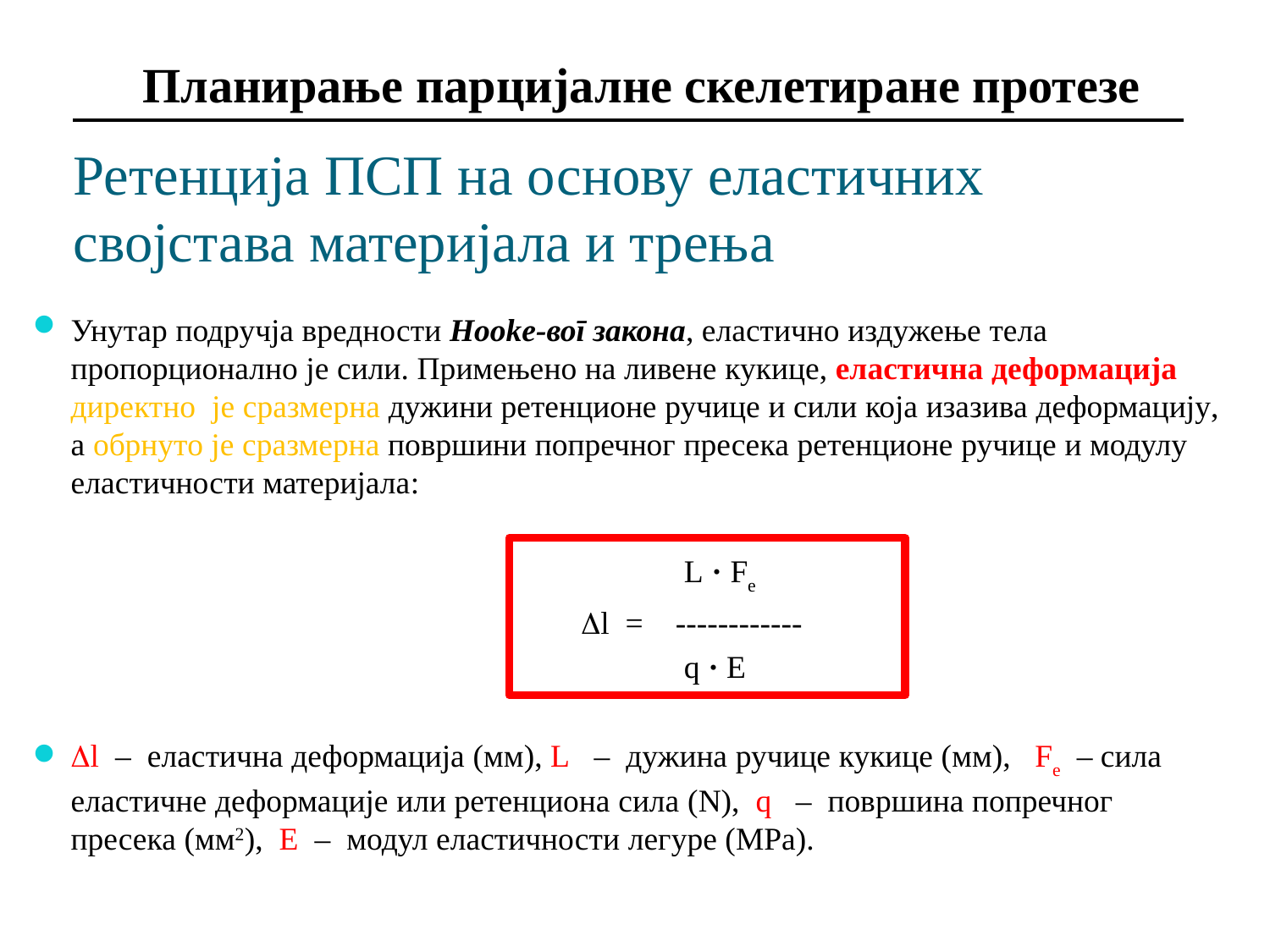

Планирање парцијалне скелетиране протезе
# Ретенција ПСП на основу еластичних својстава материјала и трења
Унутар подручја вредности Hooke-вог закона, еластично издужење тела пропорционално је сили. Примењено на ливене кукице, еластична деформација директно  је сразмерна дужини ретенционе ручице и сили која изазива деформацију, а обрнуто је сразмерна површини попречног пресека ретенционе ручице и модулу еластичности материјала:

					  L · Fе
				     Δl  =    ------------
					  q · Е

Δl  –  еластична деформација (мм), L   –  дужина ручице кукице (мм),   Fе  – сила еластичне деформације или ретенциона сила (N),  q   –  површина попречног пресека (мм2),  Е  –  модул еластичности легуре (МPа).